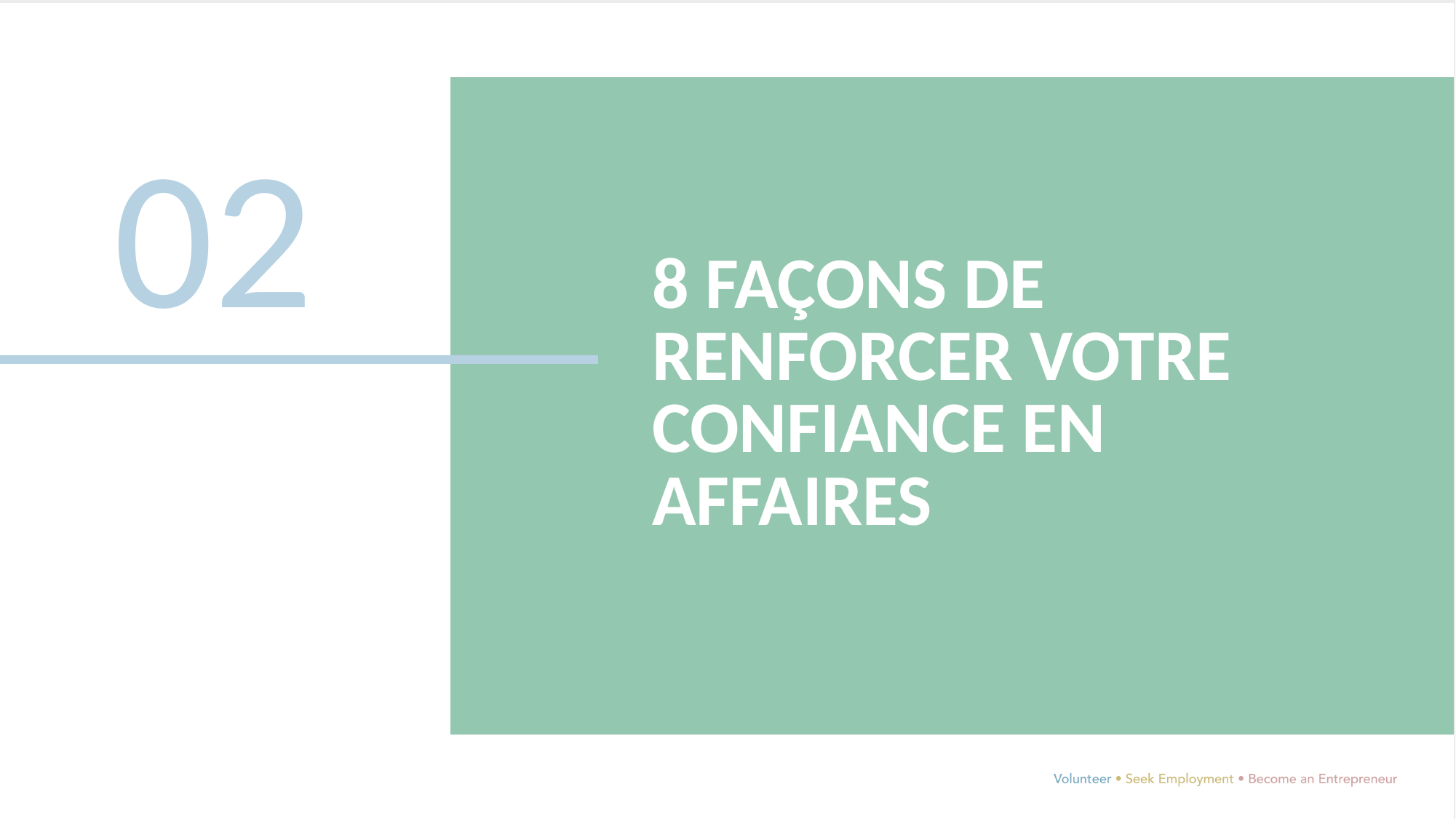

02
8 FAÇONS DE RENFORCER VOTRE CONFIANCE EN AFFAIRES